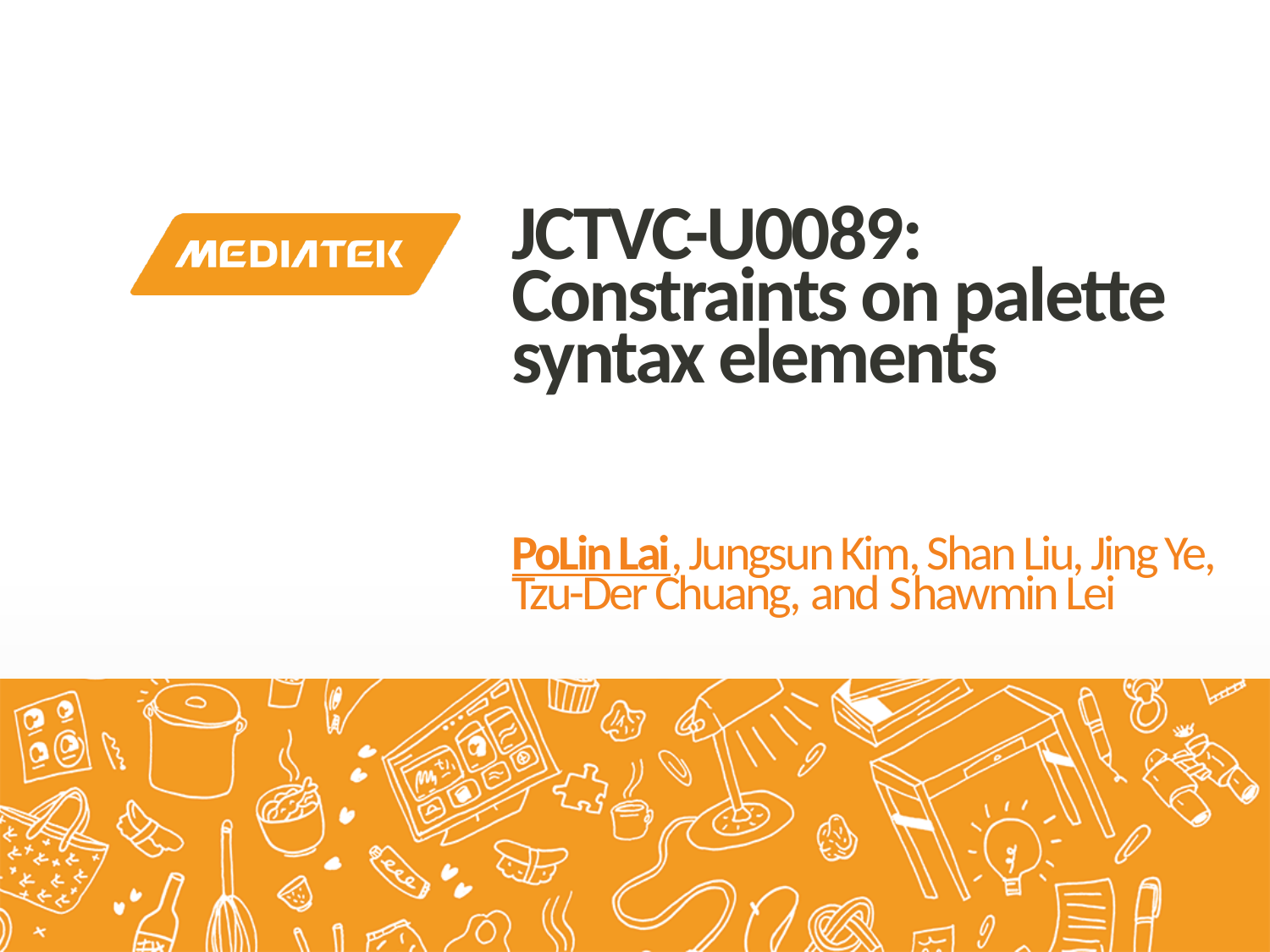

# JCTVC-U0089: Constraints on palette syntax elements
PoLin Lai, Jungsun Kim, Shan Liu, Jing Ye, Tzu-Der Chuang, and Shawmin Lei